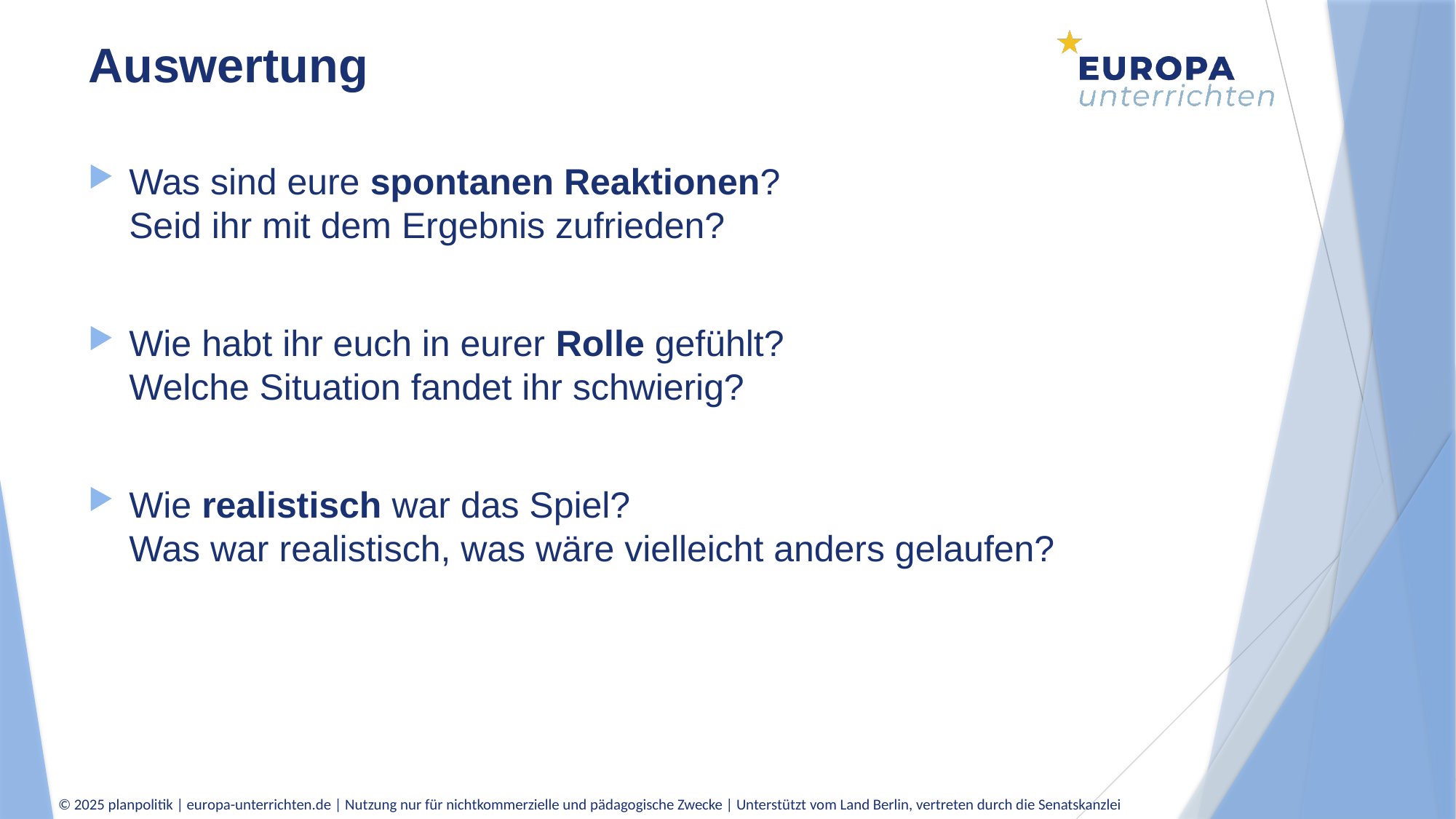

Auswertung
Was sind eure spontanen Reaktionen?
Seid ihr mit dem Ergebnis zufrieden?

Wie habt ihr euch in eurer Rolle gefühlt?
Welche Situation fandet ihr schwierig?

Wie realistisch war das Spiel?
Was war realistisch, was wäre vielleicht anders gelaufen?